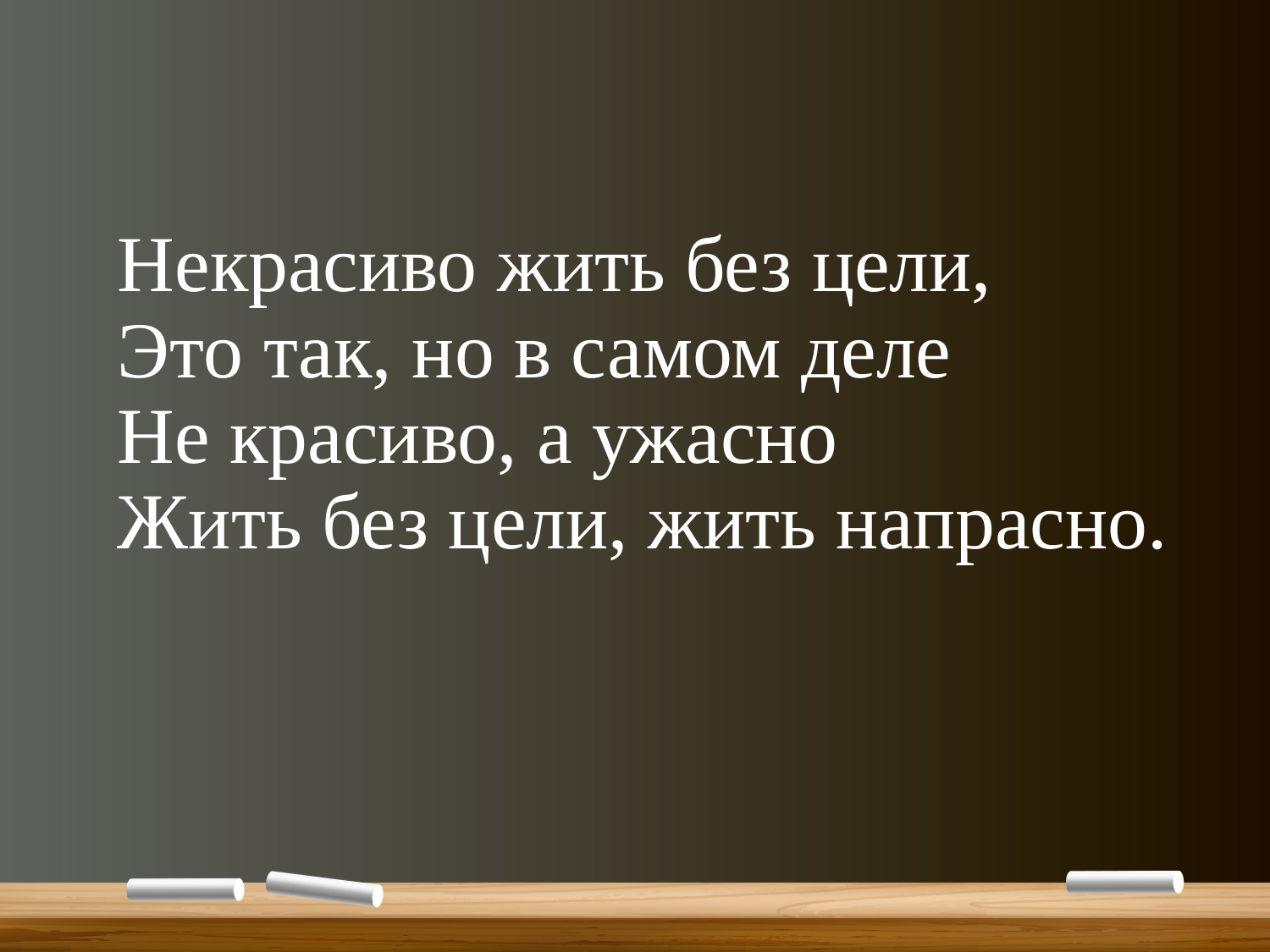

# Некрасиво жить без цели, Это так, но в самом деле Не красиво, а ужасно Жить без цели, жить напрасно.